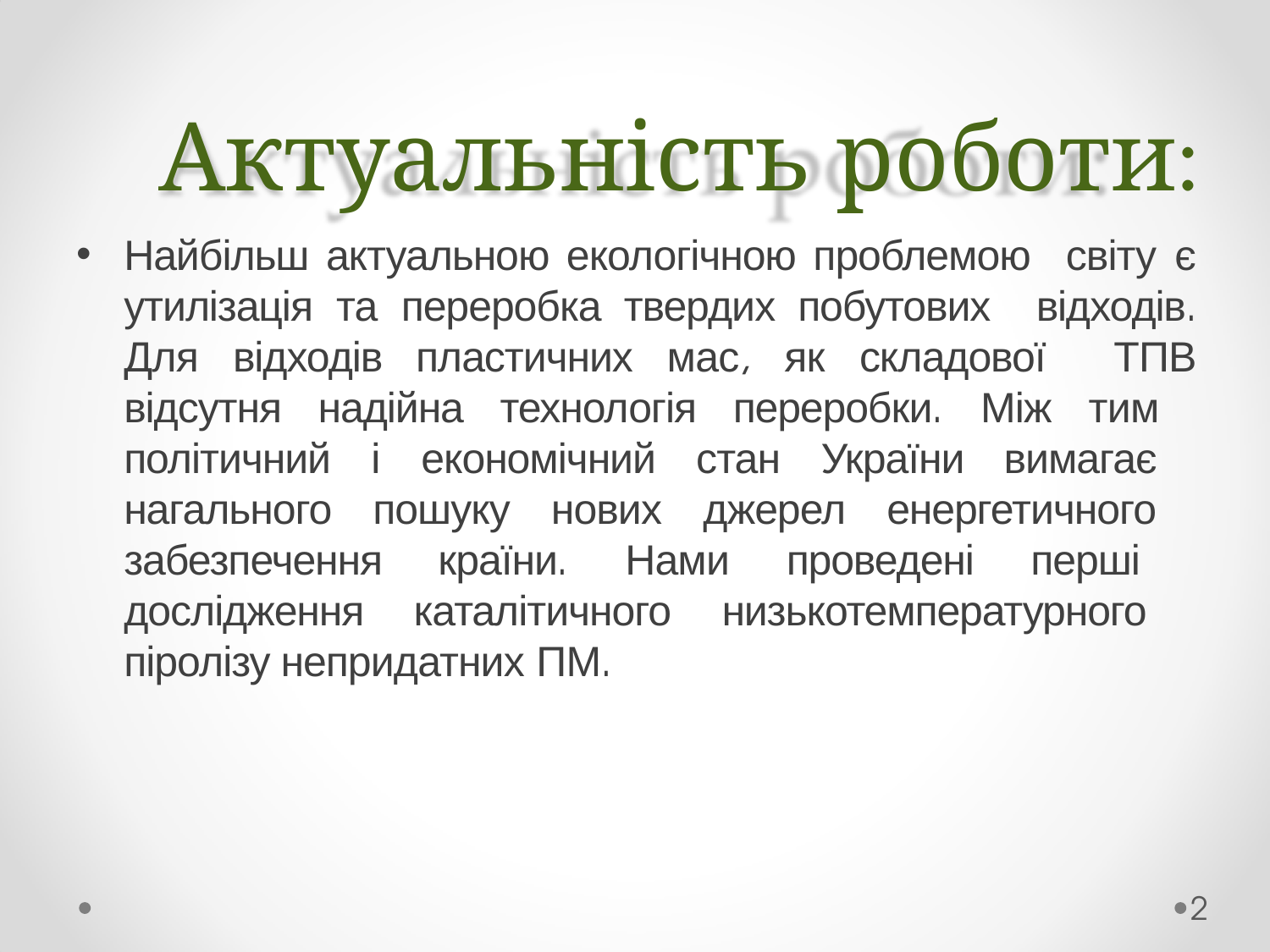

# Актуальність роботи:

Найбільш актуальною екологічною проблемою  світу є утилізація та переробка твердих побутових  відходів. Для відходів пластичних мас, як складової  ТПВ відсутня надійна технологія переробки. Між тим  політичний і економічний стан України вимагає  нагального пошуку нових джерел енергетичного  забезпечення країни. Нами проведені перші  дослідження каталітичного низькотемпературного  піролізу непридатних ПМ.
2